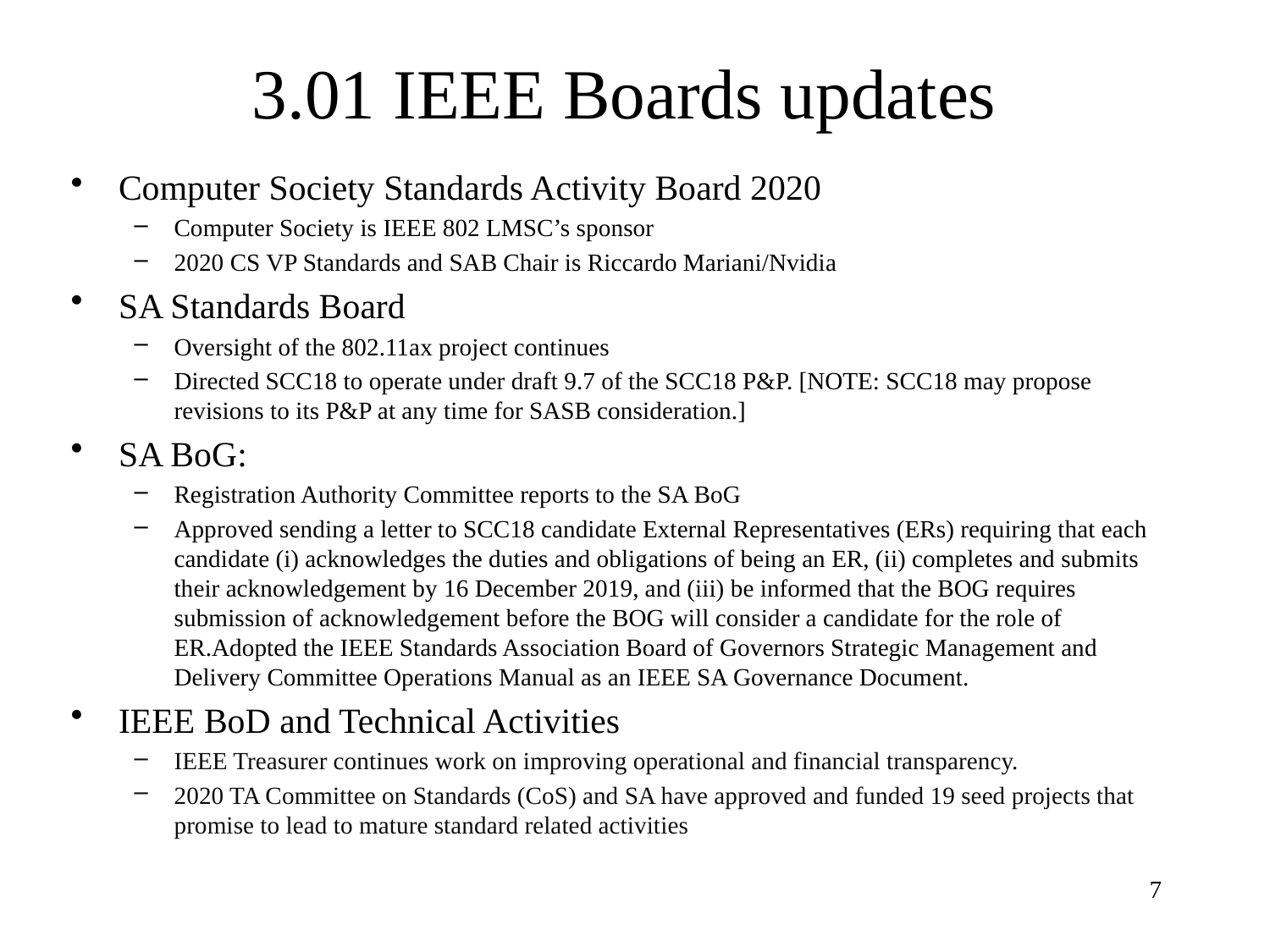

3.01 IEEE Boards updates
Computer Society Standards Activity Board 2020
Computer Society is IEEE 802 LMSC’s sponsor
2020 CS VP Standards and SAB Chair is Riccardo Mariani/Nvidia
SA Standards Board
Oversight of the 802.11ax project continues
Directed SCC18 to operate under draft 9.7 of the SCC18 P&P. [NOTE: SCC18 may propose revisions to its P&P at any time for SASB consideration.]
SA BoG:
Registration Authority Committee reports to the SA BoG
Approved sending a letter to SCC18 candidate External Representatives (ERs) requiring that each candidate (i) acknowledges the duties and obligations of being an ER, (ii) completes and submits their acknowledgement by 16 December 2019, and (iii) be informed that the BOG requires submission of acknowledgement before the BOG will consider a candidate for the role of ER.Adopted the IEEE Standards Association Board of Governors Strategic Management and Delivery Committee Operations Manual as an IEEE SA Governance Document.
IEEE BoD and Technical Activities
IEEE Treasurer continues work on improving operational and financial transparency.
2020 TA Committee on Standards (CoS) and SA have approved and funded 19 seed projects that promise to lead to mature standard related activities
7